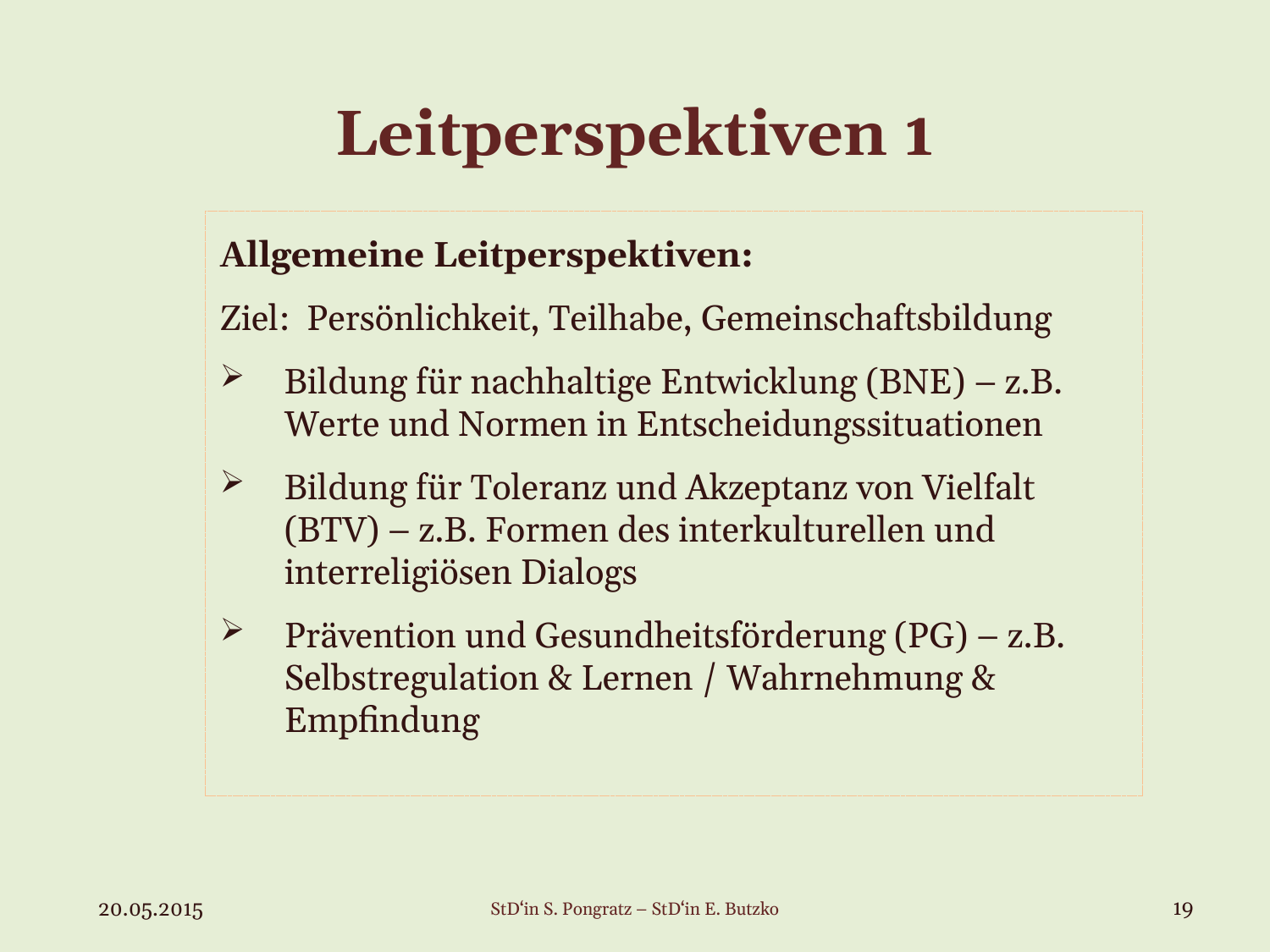

# Leitperspektiven 1
Allgemeine Leitperspektiven:
Ziel:  Persönlichkeit, Teilhabe, Gemeinschaftsbildung
Bildung für nachhaltige Entwicklung (BNE) – z.B. Werte und Normen in Entscheidungssituationen
Bildung für Toleranz und Akzeptanz von Vielfalt (BTV) – z.B. Formen des interkulturellen und interreligiösen Dialogs
Prävention und Gesundheitsförderung (PG) – z.B. Selbstregulation & Lernen / Wahrnehmung & Empfindung

20.05.2015
StD‘in S. Pongratz – StD‘in E. Butzko
19